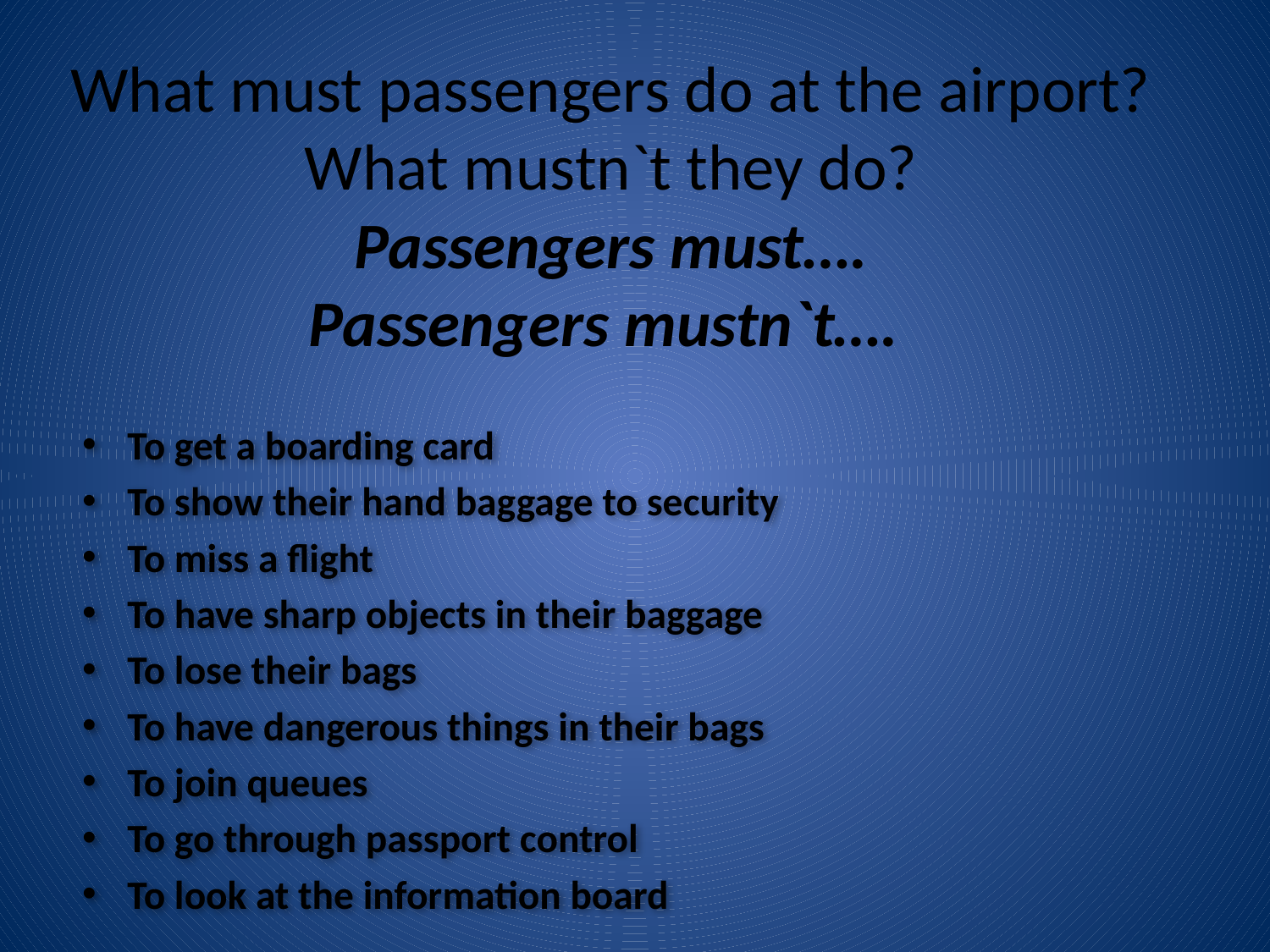

# What must passengers do at the airport? What mustn`t they do? Passengers must…. Passengers mustn`t….

To get a boarding card
To show their hand baggage to security
To miss a flight
To have sharp objects in their baggage
To lose their bags
To have dangerous things in their bags
To join queues
To go through passport control
To look at the information board